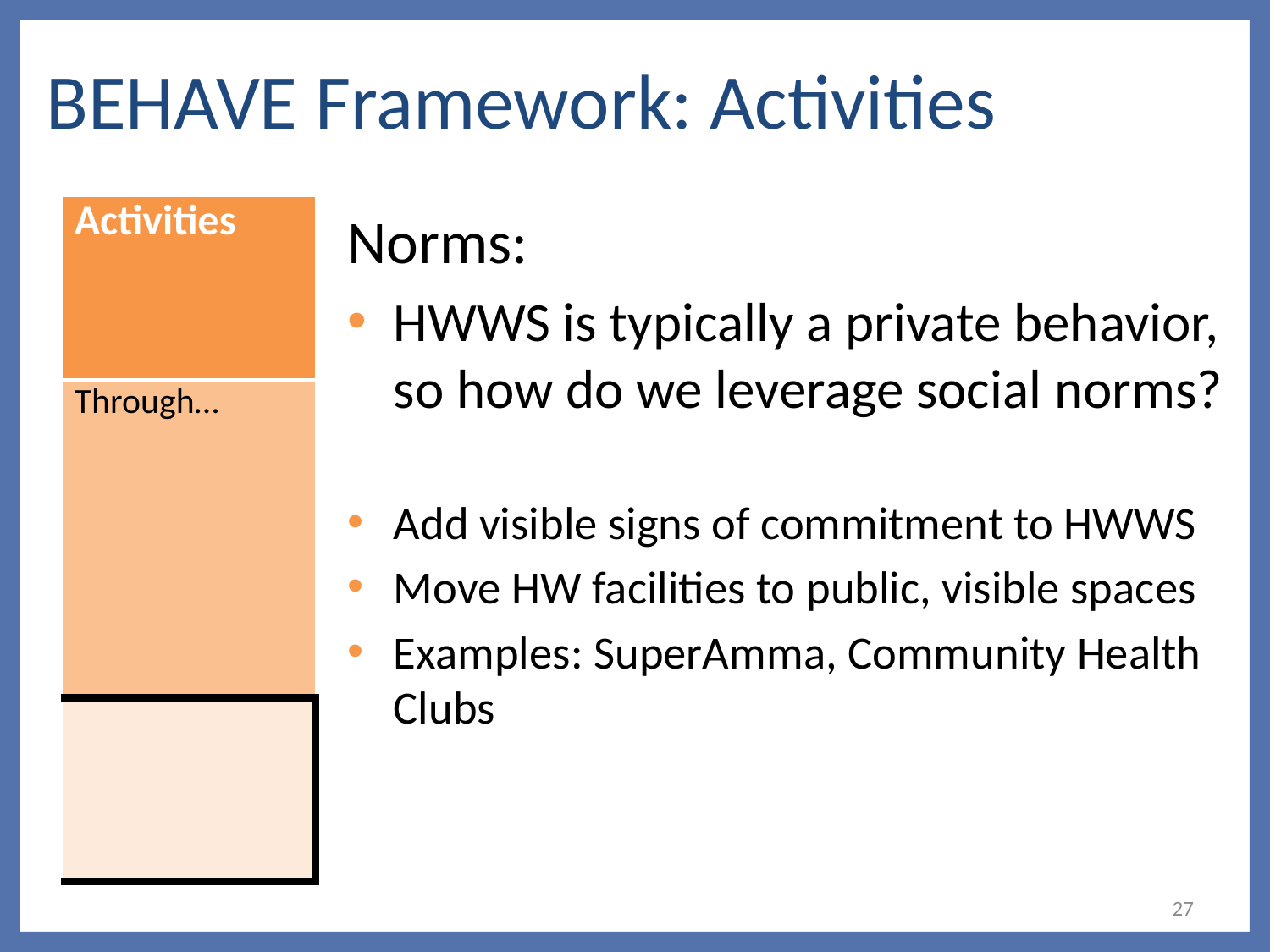

# BEHAVE Framework: Activities
| Activities |
| --- |
| Through… |
|  |
Norms:
HWWS is typically a private behavior, so how do we leverage social norms?

Add visible signs of commitment to HWWS
Move HW facilities to public, visible spaces
Examples: SuperAmma, Community Health Clubs

27